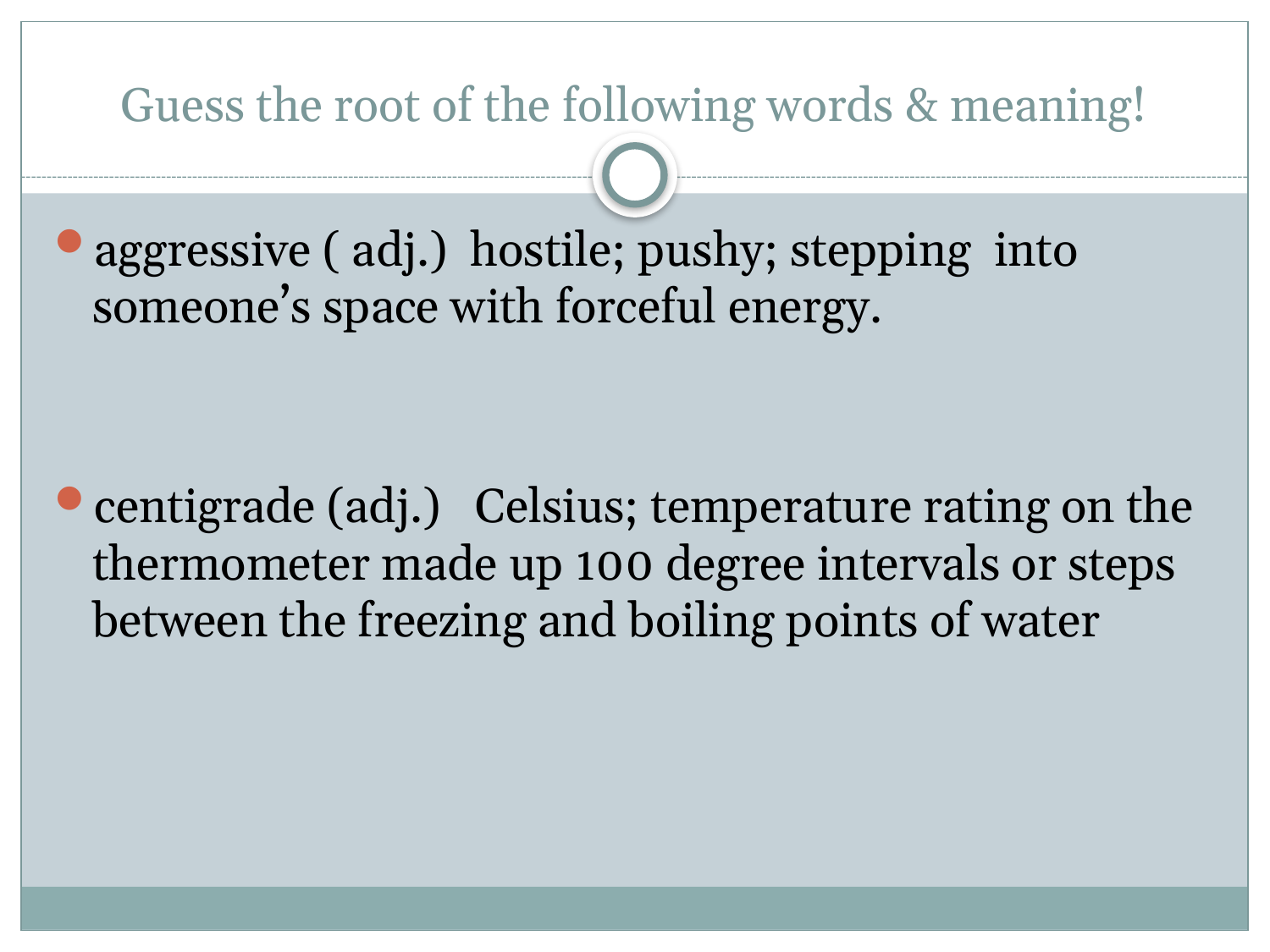

# Guess the root of the following words & meaning!
aggressive ( adj.)  hostile; pushy; stepping  into someone’s space with forceful energy.

centigrade (adj.)   Celsius; temperature rating on the thermometer made up 100 degree intervals or steps between the freezing and boiling points of water